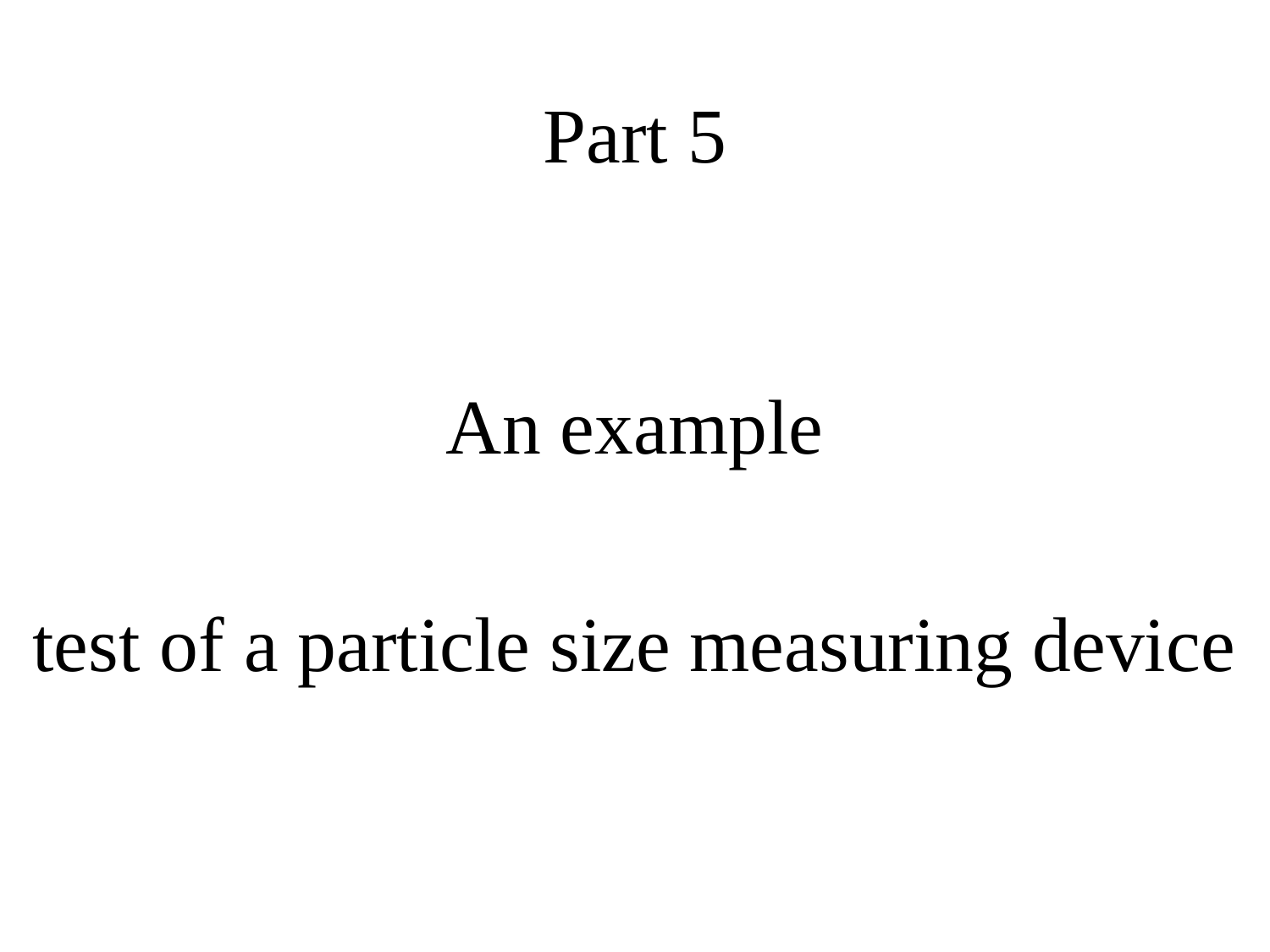

# Part 5
An example

test of a particle size measuring device